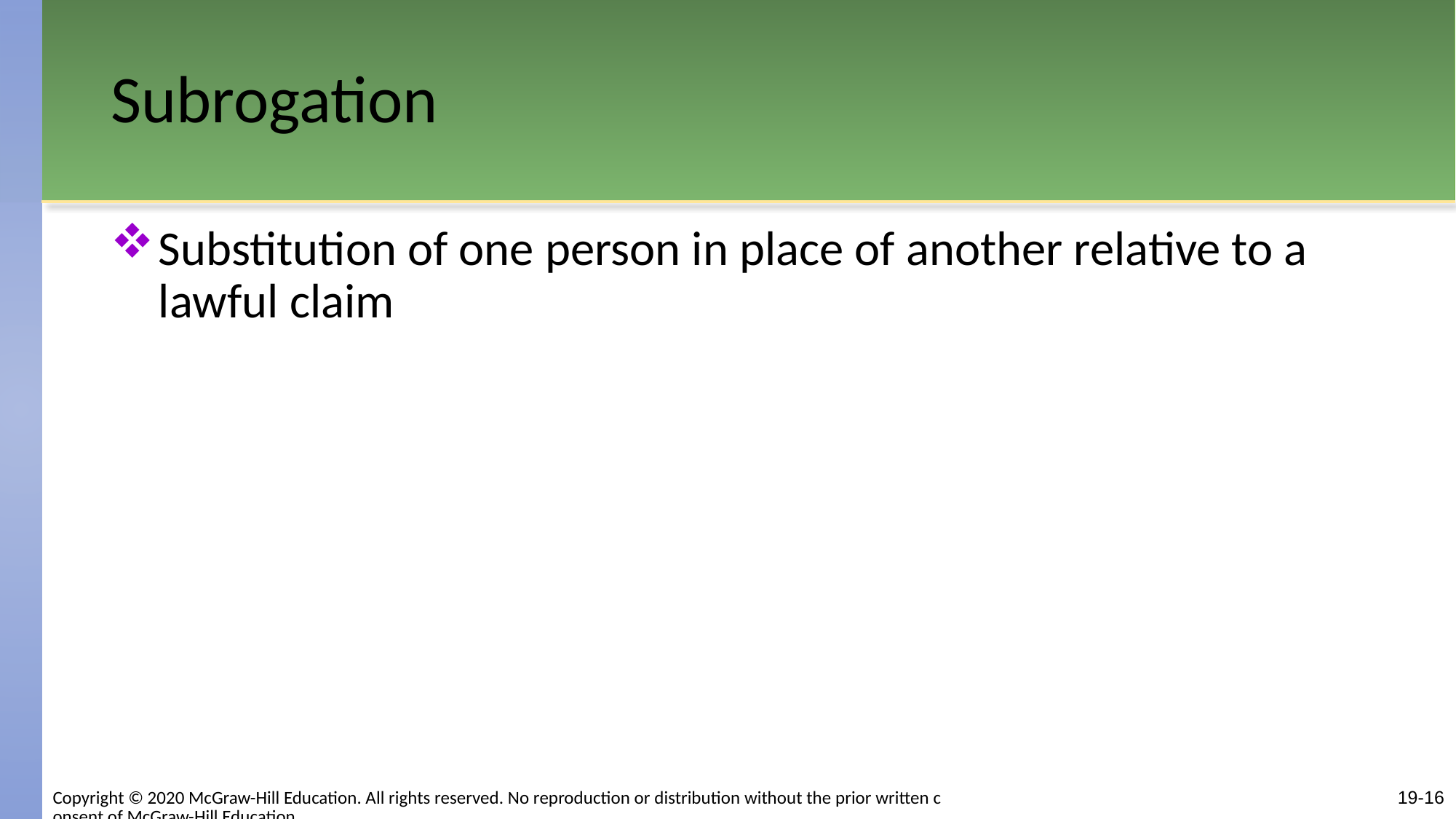

# Subrogation
Substitution of one person in place of another relative to a lawful claim

Copyright © 2020 McGraw-Hill Education. All rights reserved. No reproduction or distribution without the prior written consent of McGraw-Hill Education.
19-16